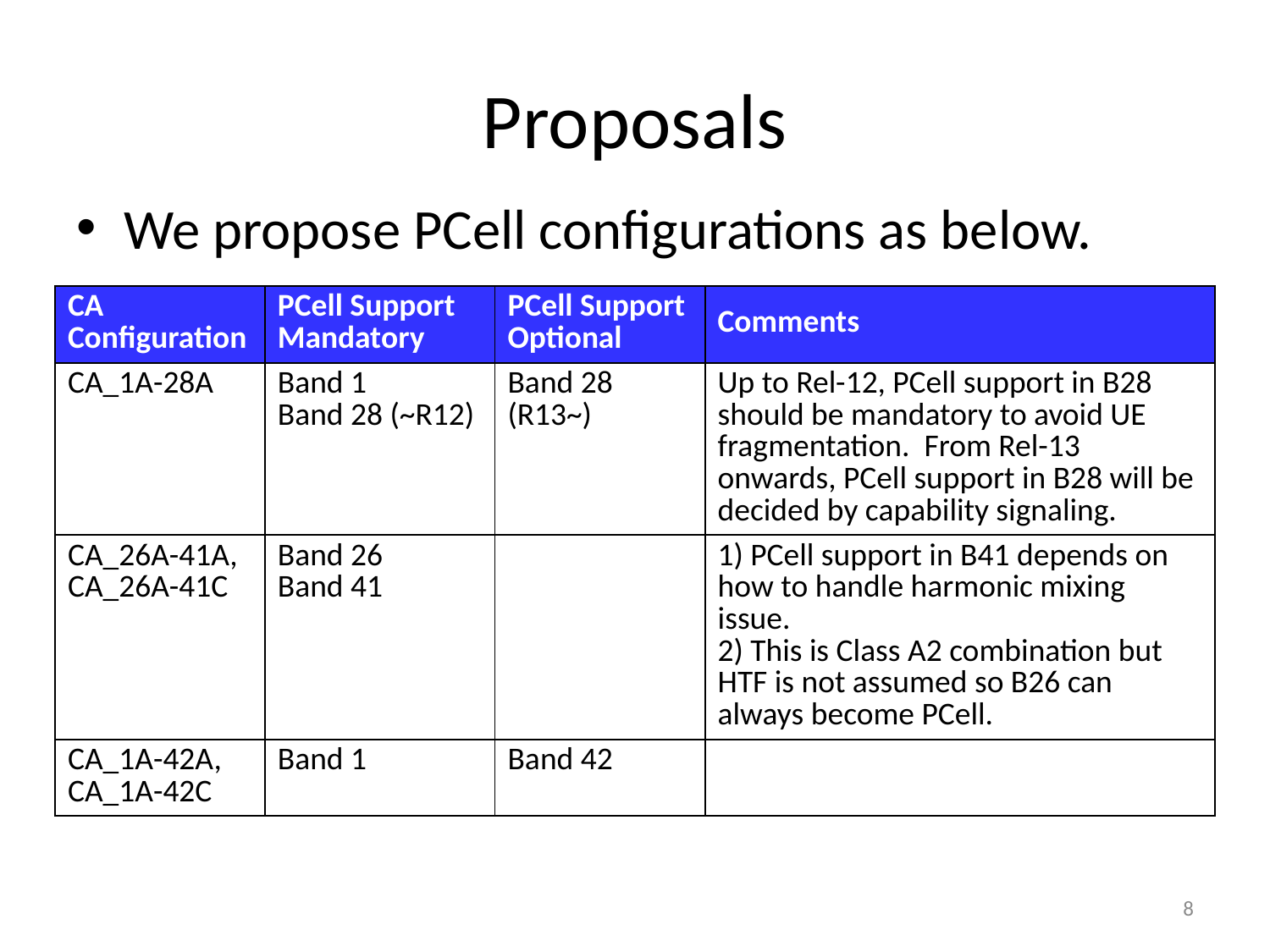

# Proposals
We propose PCell configurations as below.

| CA Configuration | PCell Support Mandatory | PCell Support Optional | Comments |
| --- | --- | --- | --- |
| CA\_1A-28A | Band 1 Band 28 (~R12) | Band 28 (R13~) | Up to Rel-12, PCell support in B28 should be mandatory to avoid UE fragmentation. From Rel-13 onwards, PCell support in B28 will be decided by capability signaling. |
| CA\_26A-41A, CA\_26A-41C | Band 26 Band 41 |  | 1) PCell support in B41 depends on how to handle harmonic mixing issue. 2) This is Class A2 combination but HTF is not assumed so B26 can always become PCell. |
| CA\_1A-42A, CA\_1A-42C | Band 1 | Band 42 |  |
8